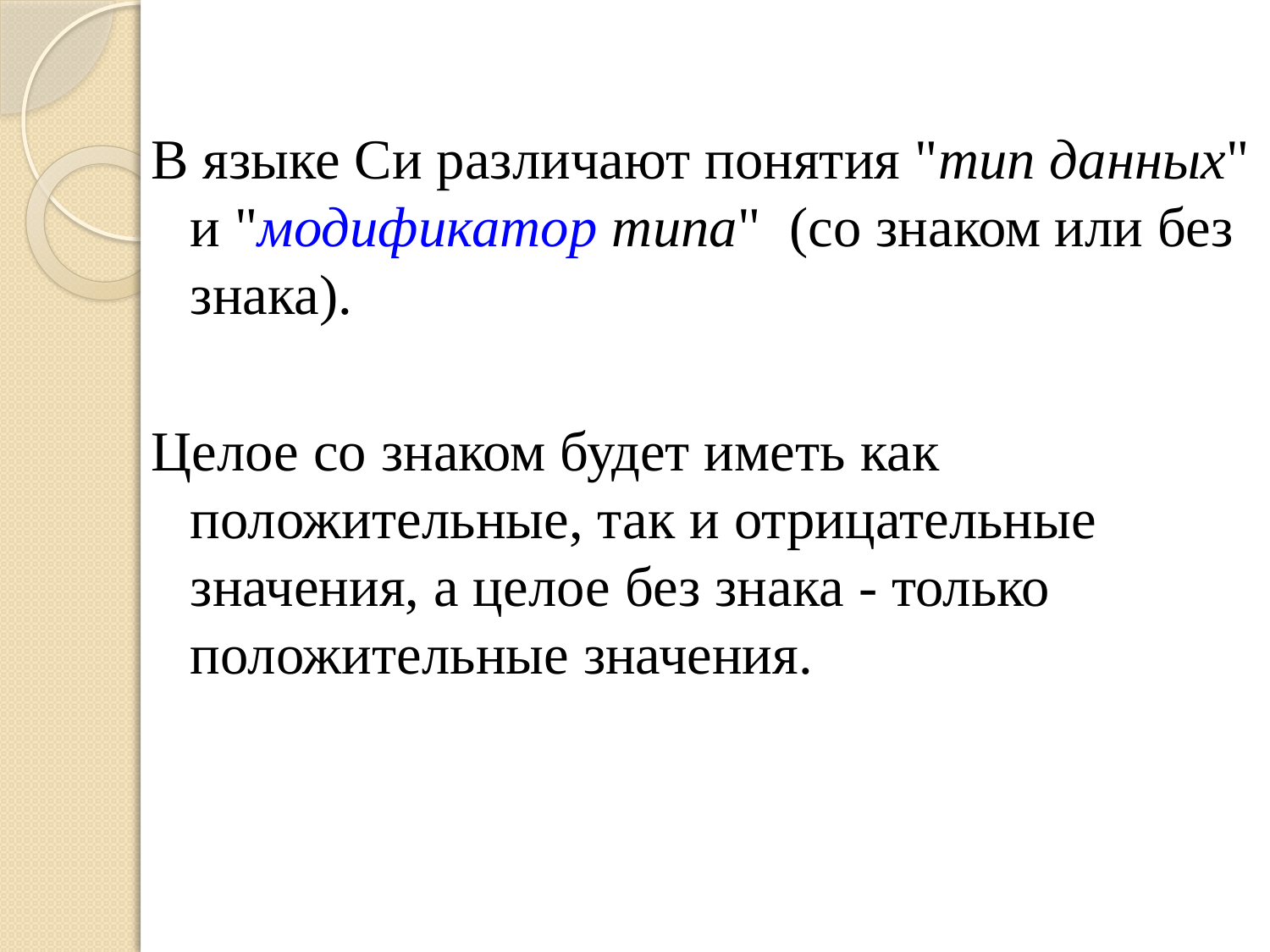

В языке Cи различают понятия "тип данных" и "модификатор типа"  (со знаком или без знака).

Целое со знаком будет иметь как положительные, так и отрицательные значения, а целое без знака - только положительные значения.